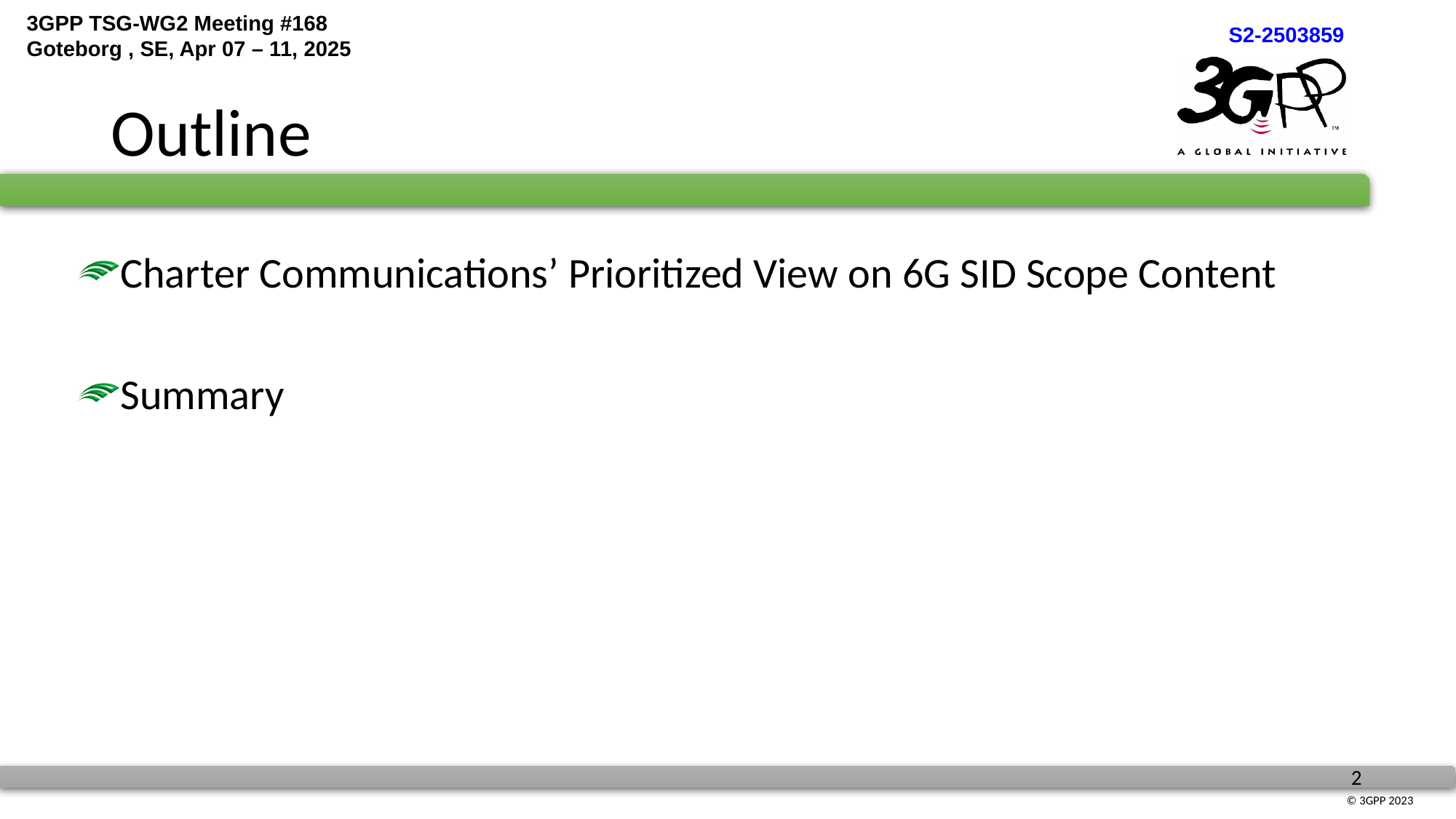

# Outline
Charter Communications’ Prioritized View on 6G SID Scope Content

Summary